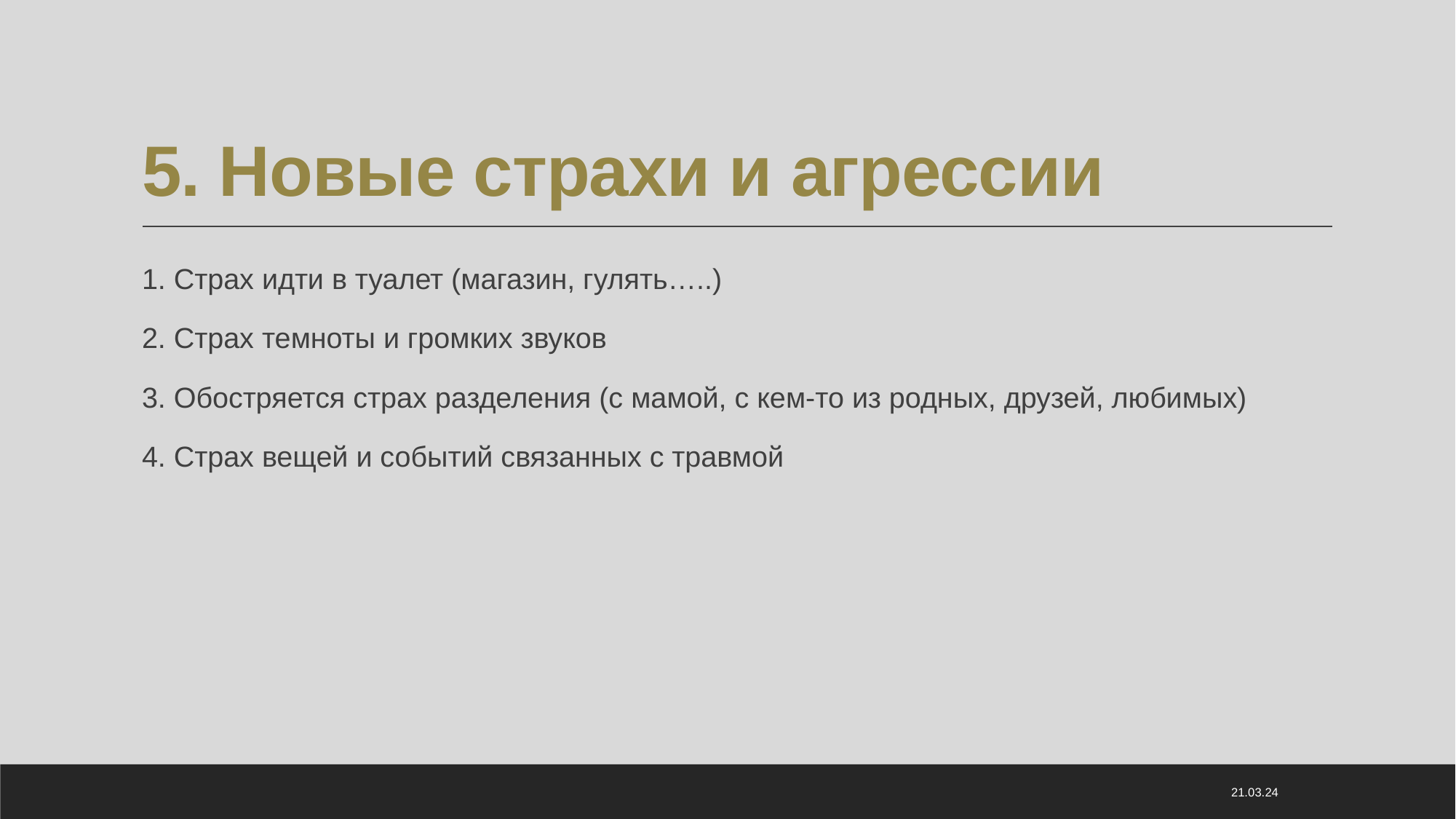

# 5. Новые страхи и агрессии
1. Страх идти в туалет (магазин, гулять…..)
2. Страх темноты и громких звуков
3. Обостряется страх разделения (с мамой, с кем-то из родных, друзей, любимых)
4. Страх вещей и событий связанных с травмой
21.03.24